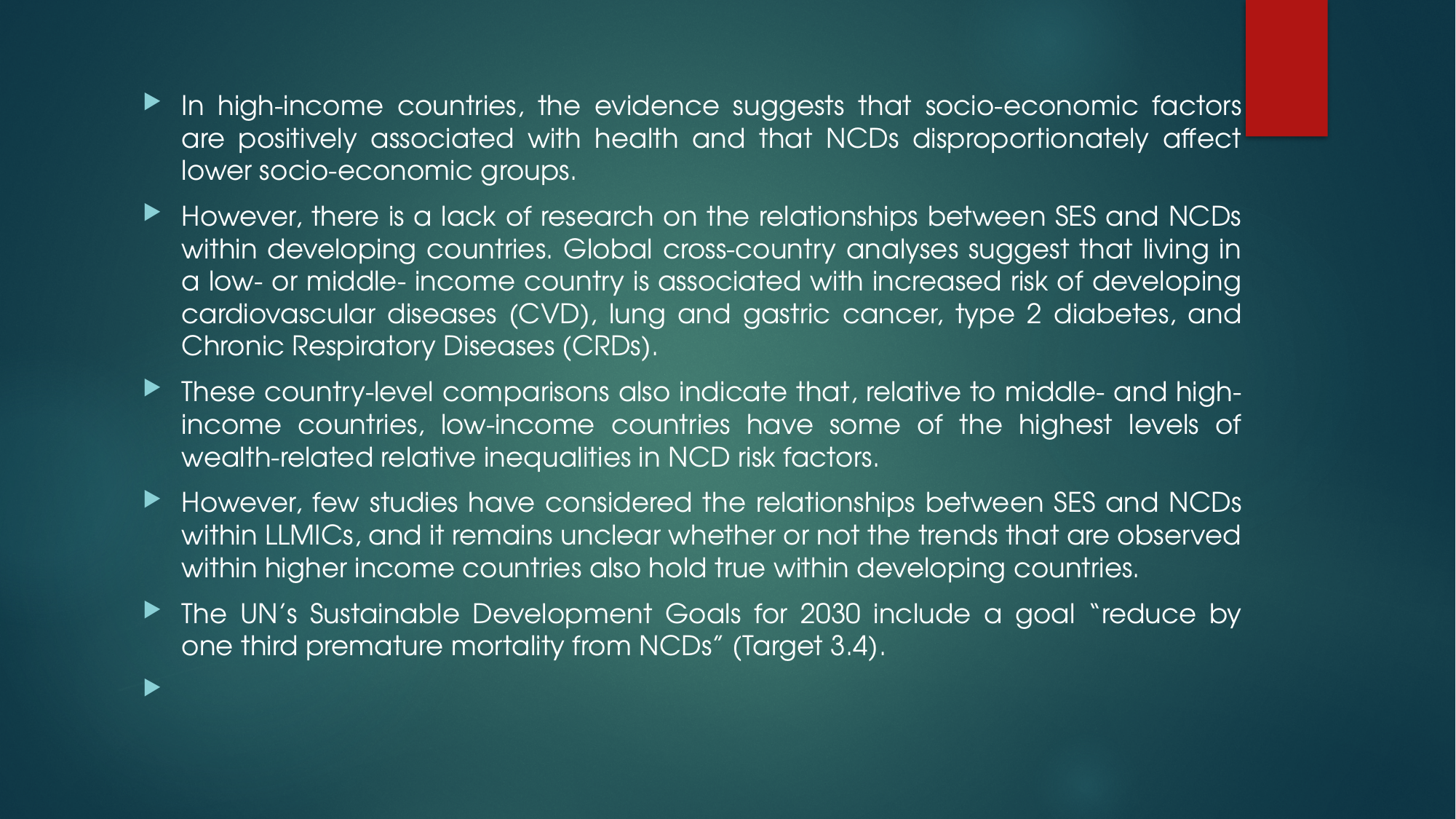

In high-income countries, the evidence suggests that socio-economic factors are positively associated with health and that NCDs disproportionately affect lower socio-economic groups.
However, there is a lack of research on the relationships between SES and NCDs within developing countries. Global cross-country analyses suggest that living in a low- or middle- income country is associated with increased risk of developing cardiovascular diseases (CVD), lung and gastric cancer, type 2 diabetes, and Chronic Respiratory Diseases (CRDs).
These country-level comparisons also indicate that, relative to middle- and high-income countries, low-income countries have some of the highest levels of wealth-related relative inequalities in NCD risk factors.
However, few studies have considered the relationships between SES and NCDs within LLMICs, and it remains unclear whether or not the trends that are observed within higher income countries also hold true within developing countries.
The UN’s Sustainable Development Goals for 2030 include a goal “reduce by one third premature mortality from NCDs” (Target 3.4).